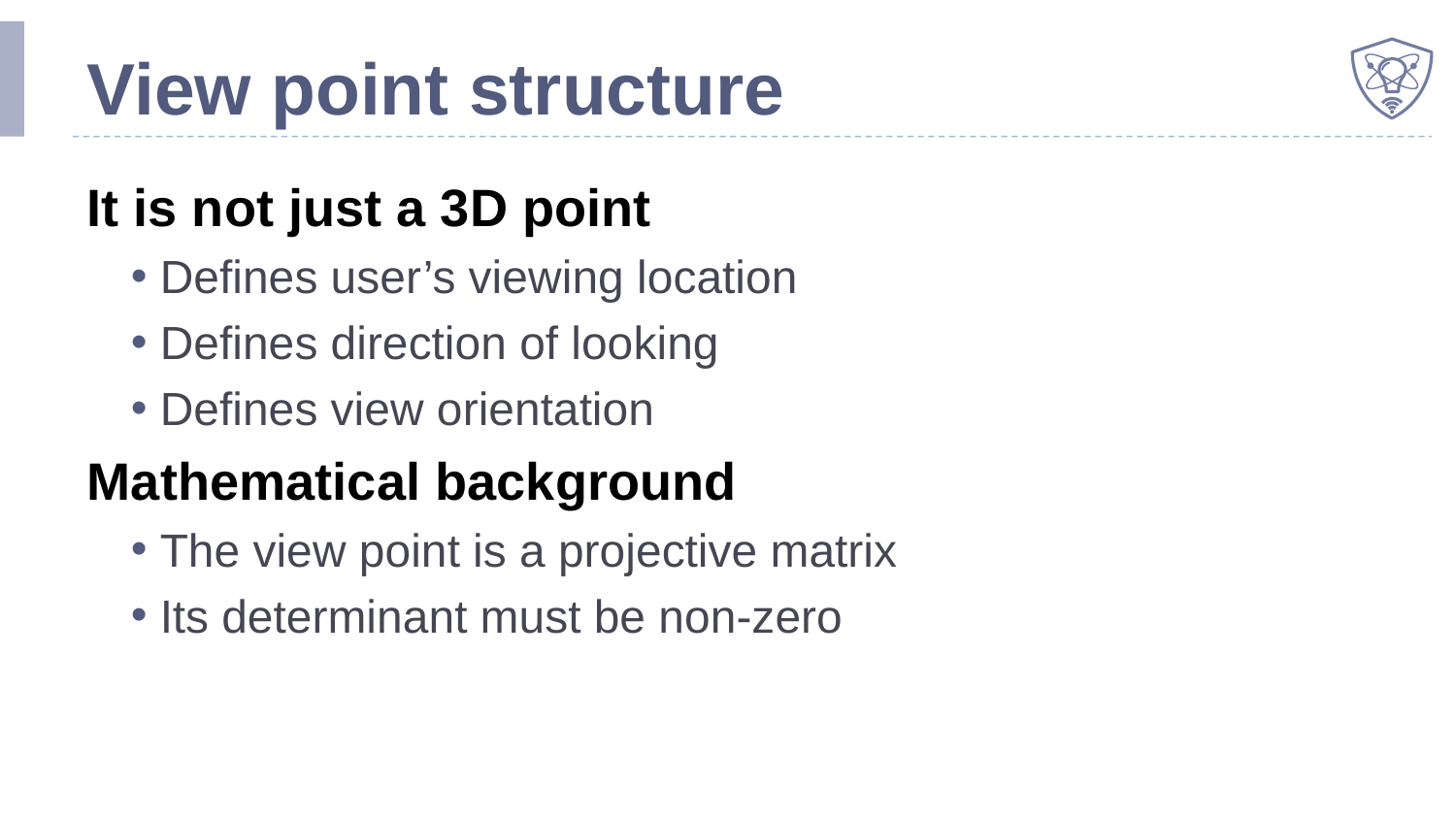

# View point structure
It is not just a 3D point
Defines user’s viewing location
Defines direction of looking
Defines view orientation
Mathematical background
The view point is a projective matrix
Its determinant must be non-zero